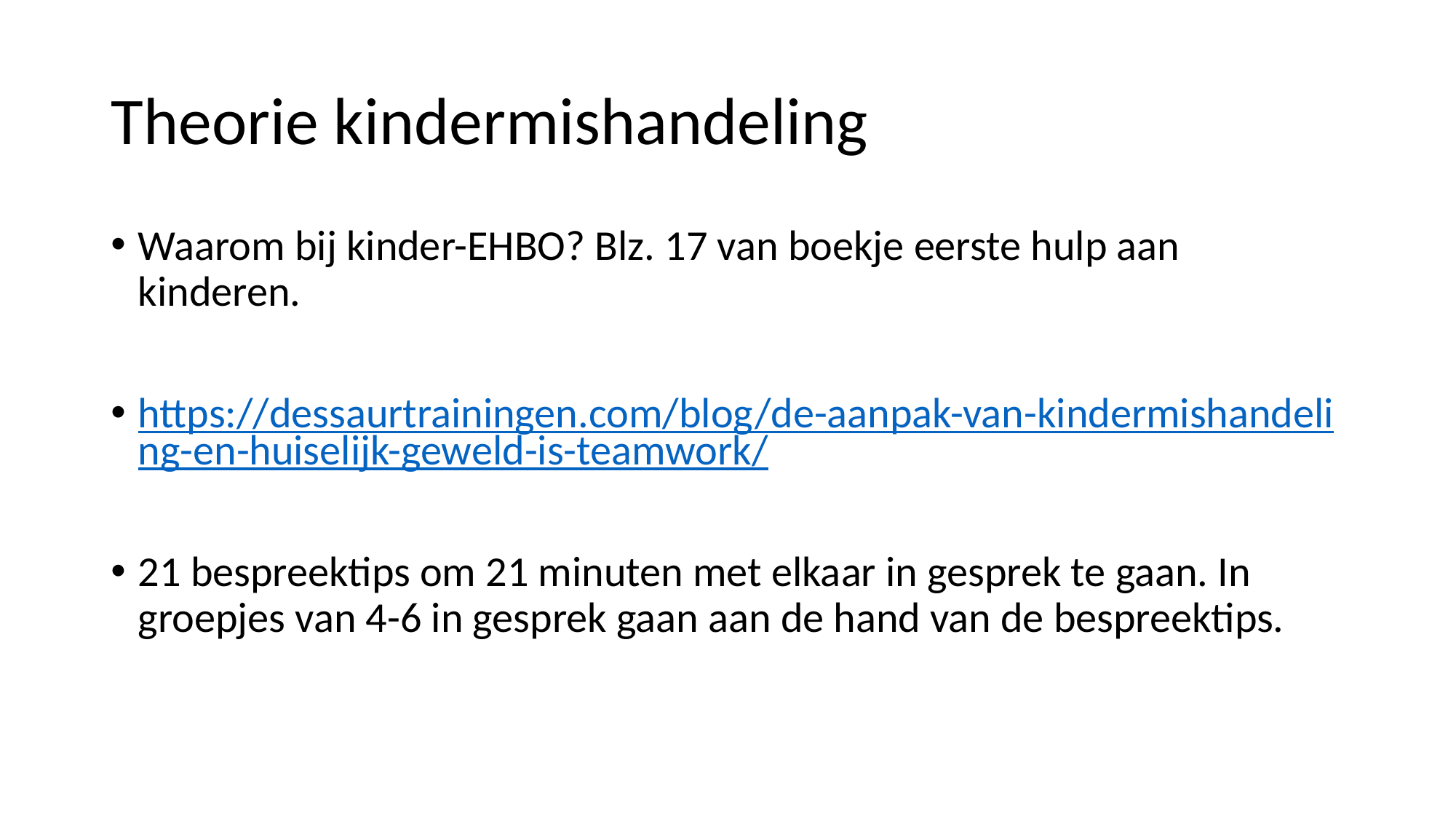

# Theorie kindermishandeling
Waarom bij kinder-EHBO? Blz. 17 van boekje eerste hulp aan kinderen.

https://dessaurtrainingen.com/blog/de-aanpak-van-kindermishandeling-en-huiselijk-geweld-is-teamwork/

21 bespreektips om 21 minuten met elkaar in gesprek te gaan. In groepjes van 4-6 in gesprek gaan aan de hand van de bespreektips.